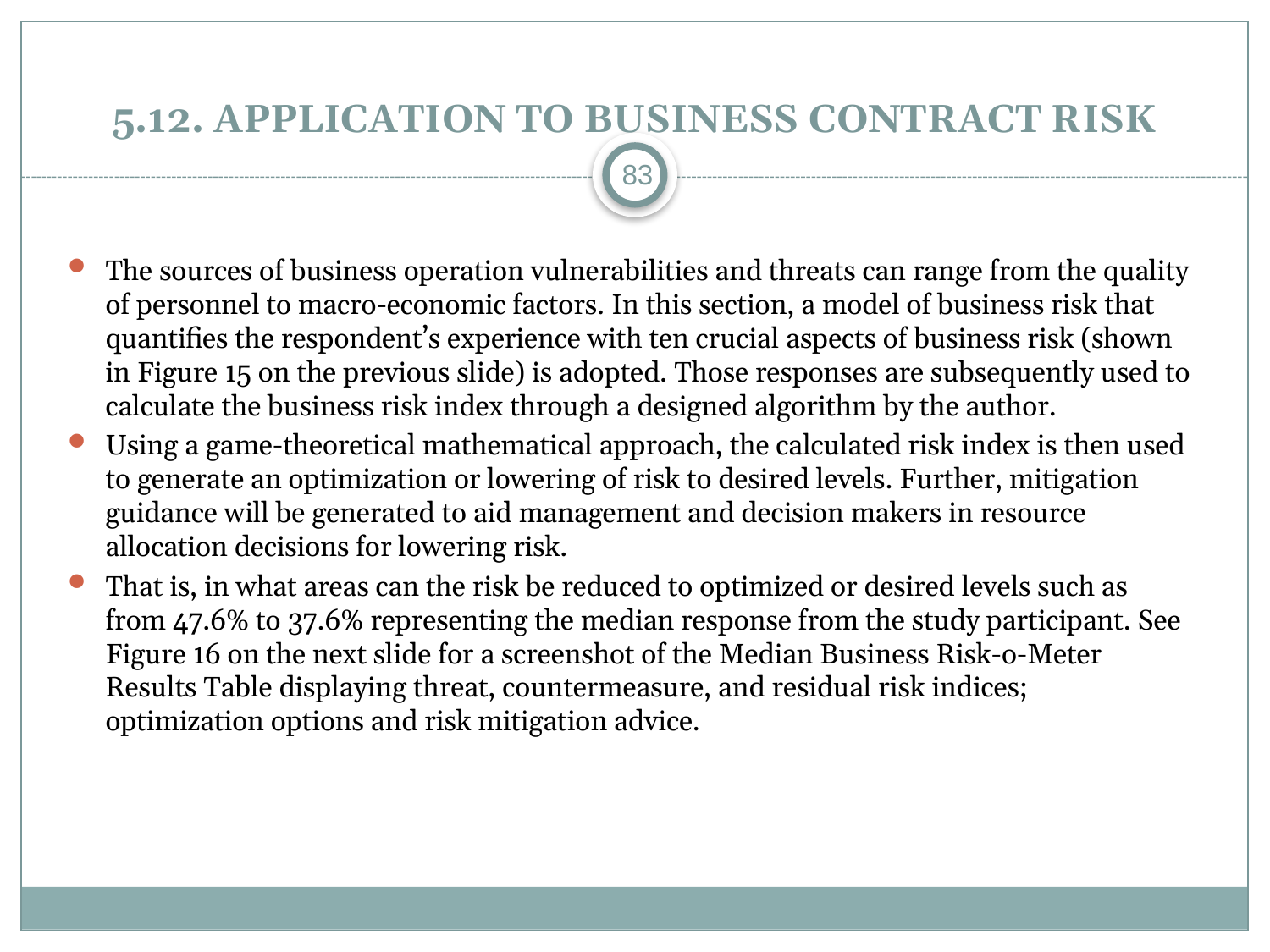

# 5.12. Application to Business Contract Risk
83
The sources of business operation vulnerabilities and threats can range from the quality of personnel to macro-economic factors. In this section, a model of business risk that quantifies the respondent’s experience with ten crucial aspects of business risk (shown in Figure 15 on the previous slide) is adopted. Those responses are subsequently used to calculate the business risk index through a designed algorithm by the author.
Using a game-theoretical mathematical approach, the calculated risk index is then used to generate an optimization or lowering of risk to desired levels. Further, mitigation guidance will be generated to aid management and decision makers in resource allocation decisions for lowering risk.
That is, in what areas can the risk be reduced to optimized or desired levels such as from 47.6% to 37.6% representing the median response from the study participant. See Figure 16 on the next slide for a screenshot of the Median Business Risk-o-Meter Results Table displaying threat, countermeasure, and residual risk indices; optimization options and risk mitigation advice.